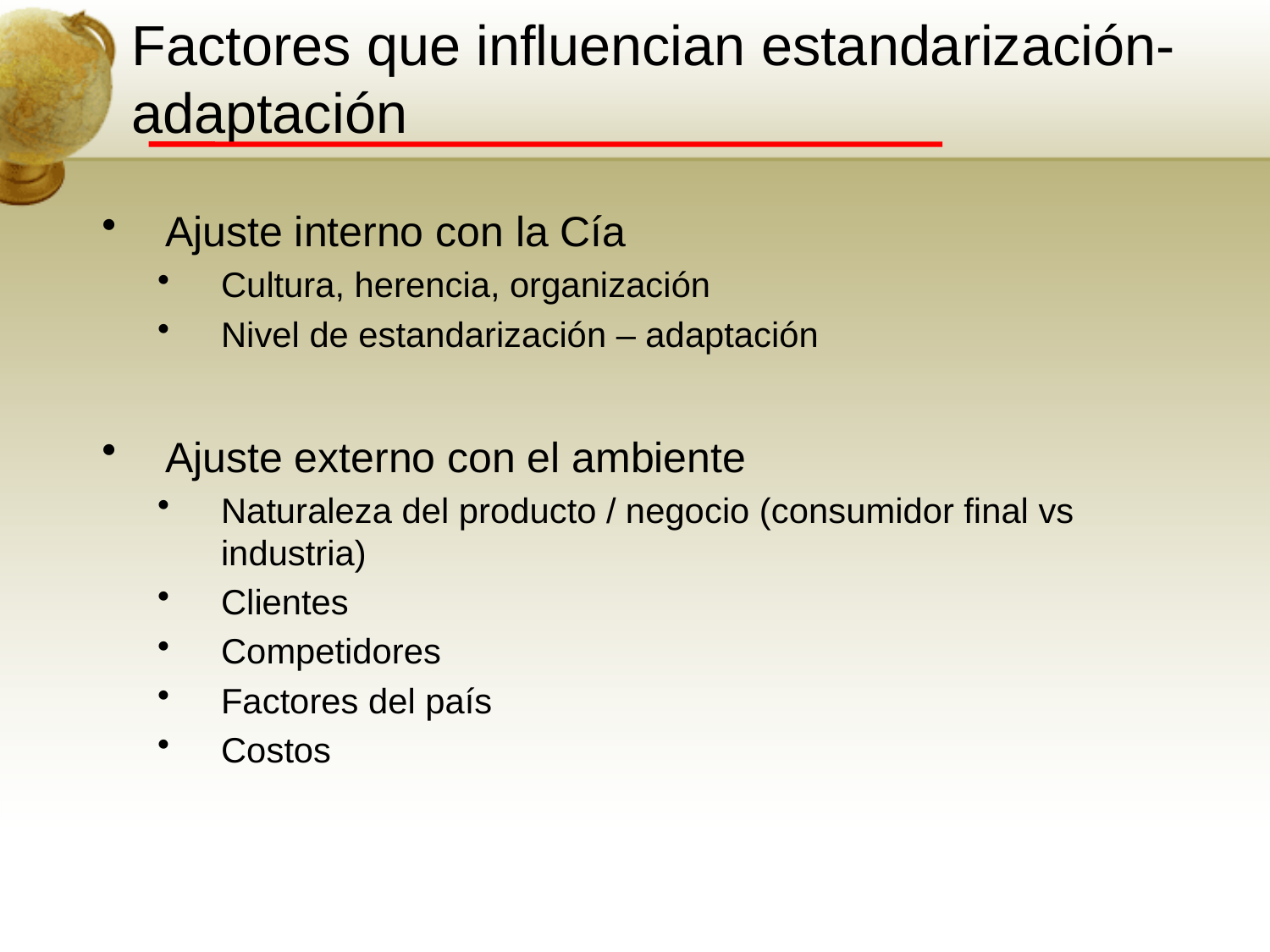

# Factores que influencian estandarización-adaptación

Ajuste interno con la Cía
Cultura, herencia, organización
Nivel de estandarización – adaptación

Ajuste externo con el ambiente
Naturaleza del producto / negocio (consumidor final vs industria)
Clientes
Competidores
Factores del país
Costos